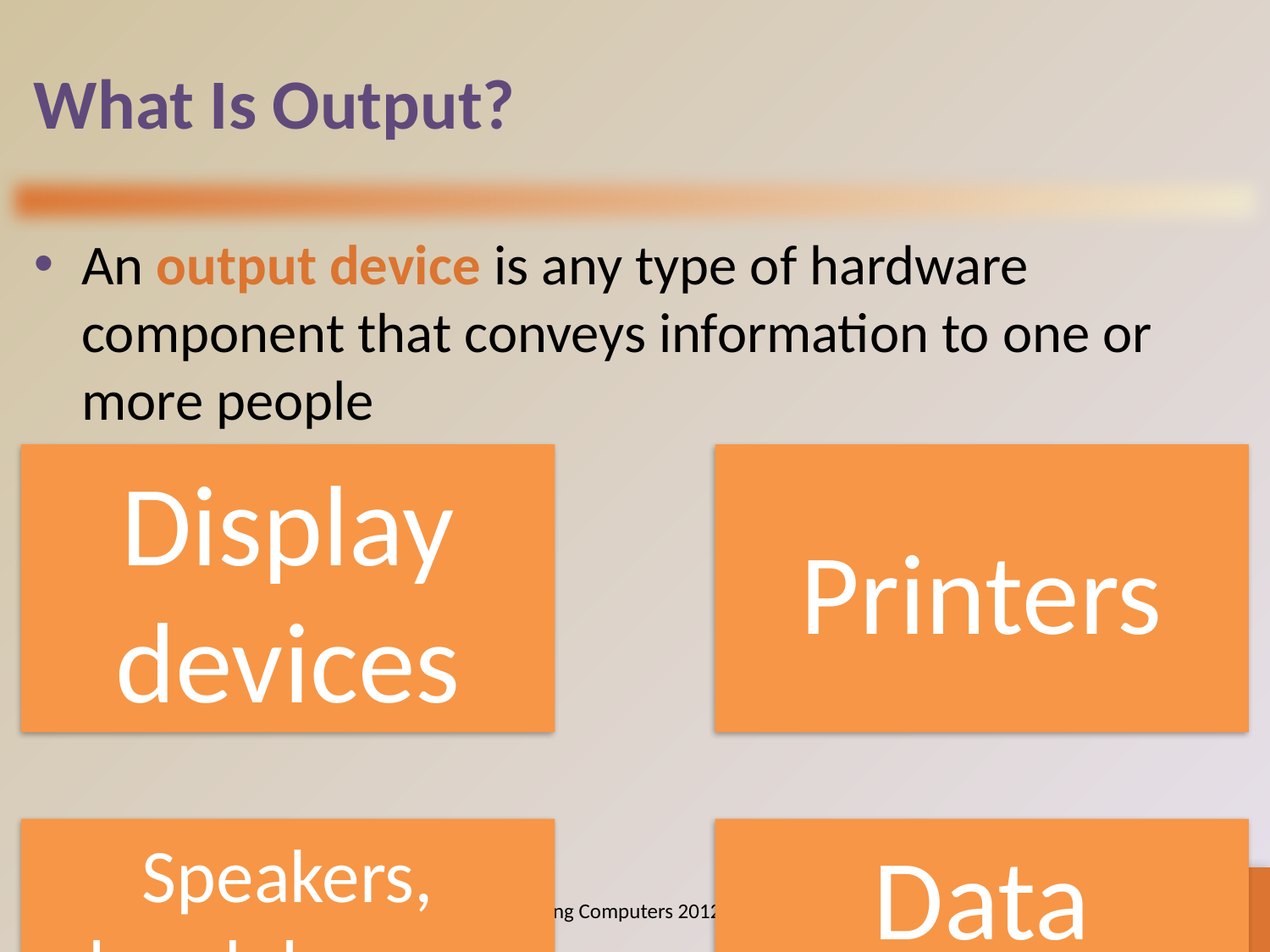

# What Is Output?
An output device is any type of hardware component that conveys information to one or more people
Display devices
Printers
5
Discovering Computers 2012: Chapter 6
Page 305